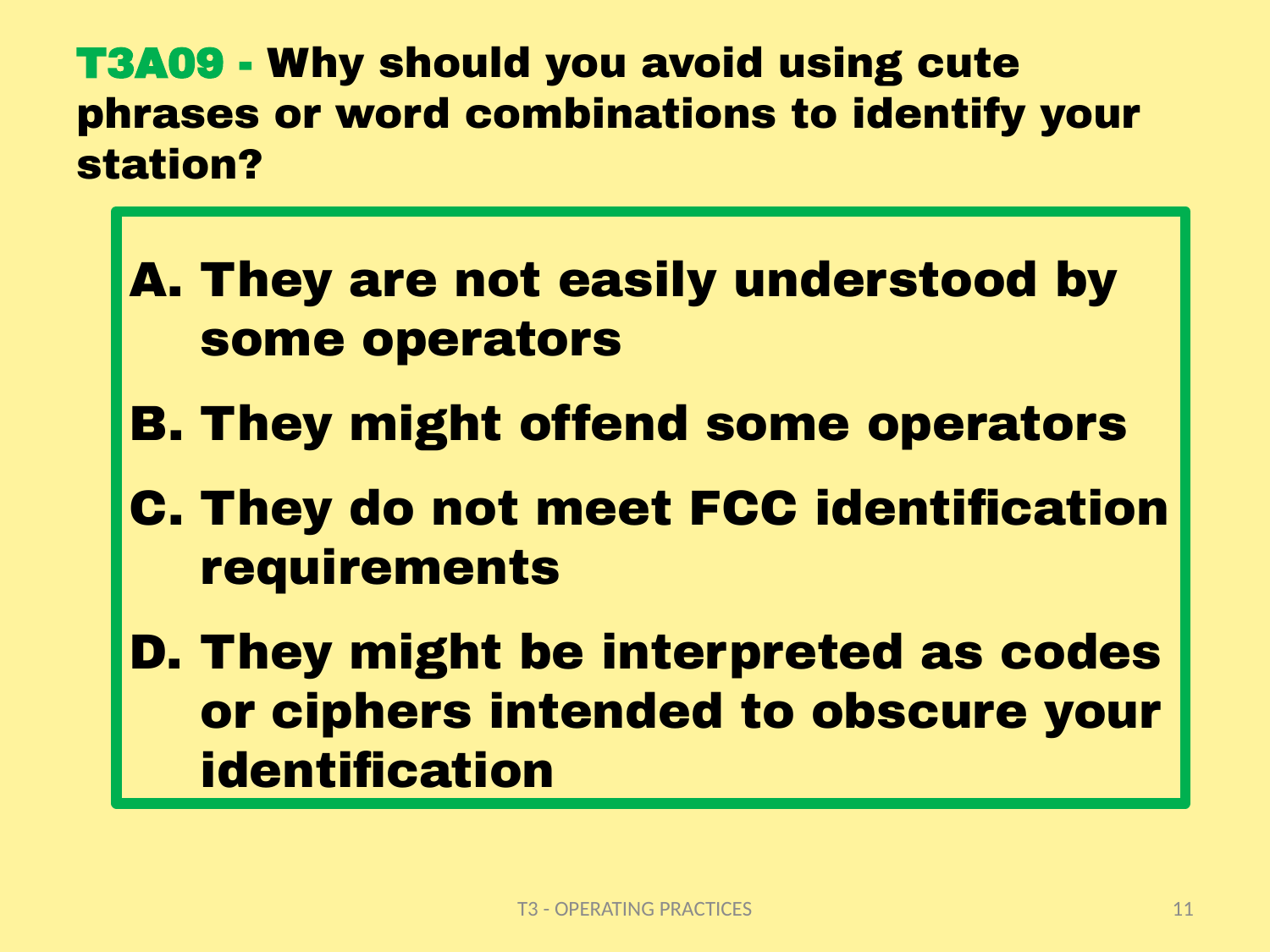

# T3A09 - Why should you avoid using cute phrases or word combinations to identify your station?

They are not easily understood by some operators

They might offend some operators

They do not meet FCC identification requirements

They might be interpreted as codes or ciphers intended to obscure your identification
T3 - OPERATING PRACTICES
11